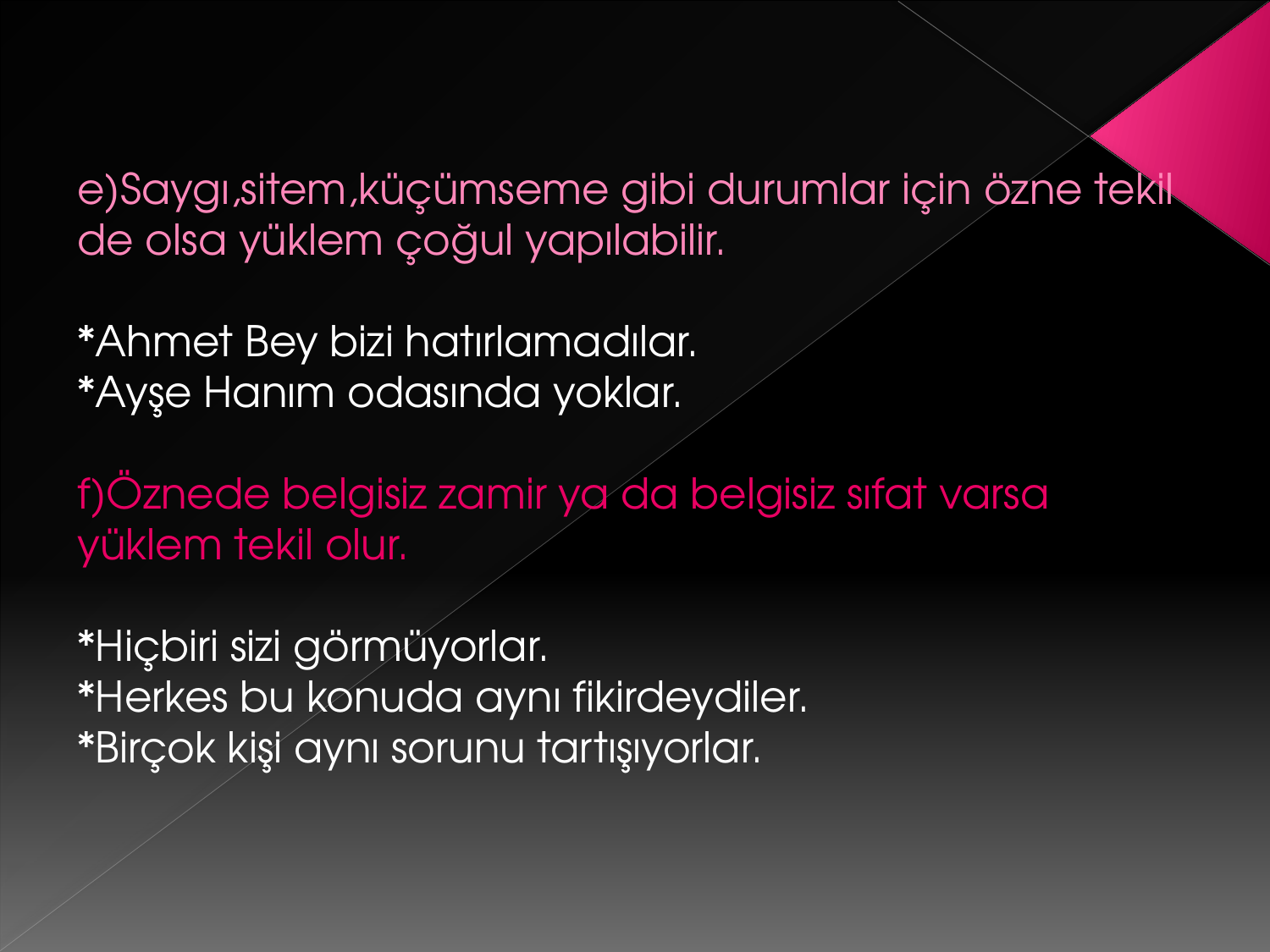

e)Saygı,sitem,küçümseme gibi durumlar için özne tekil de olsa yüklem çoğul yapılabilir.

*Ahmet Bey bizi hatırlamadılar.
*Ayşe Hanım odasında yoklar.
f)Öznede belgisiz zamir ya da belgisiz sıfat varsa yüklem tekil olur.

*Hiçbiri sizi görmüyorlar.
*Herkes bu konuda aynı fikirdeydiler.
*Birçok kişi aynı sorunu tartışıyorlar.